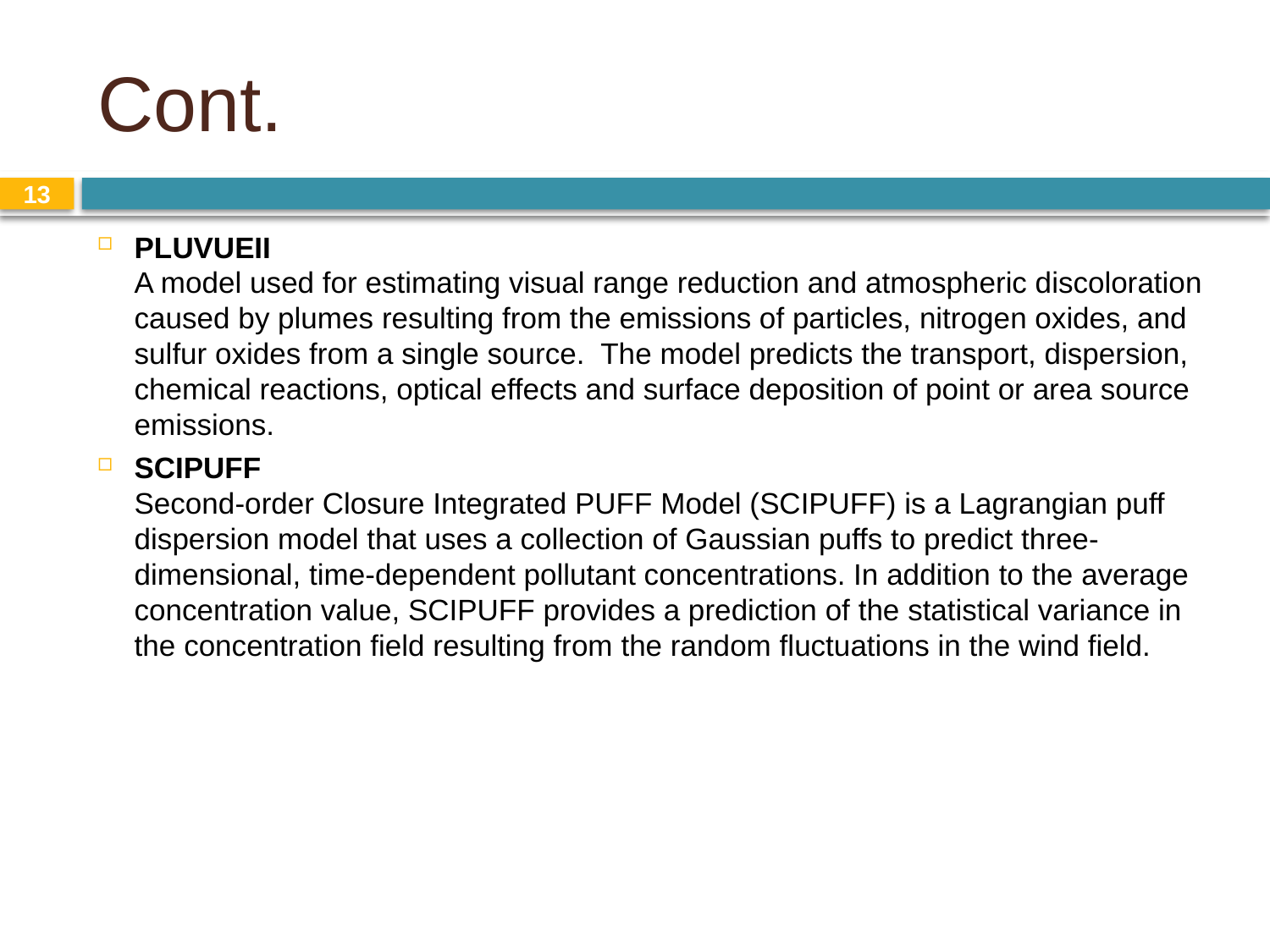

# Cont.
13
PLUVUEII
A model used for estimating visual range reduction and atmospheric discoloration caused by plumes resulting from the emissions of particles, nitrogen oxides, and sulfur oxides from a single source.  The model predicts the transport, dispersion, chemical reactions, optical effects and surface deposition of point or area source emissions.
SCIPUFF
Second-order Closure Integrated PUFF Model (SCIPUFF) is a Lagrangian puff dispersion model that uses a collection of Gaussian puffs to predict three-dimensional, time-dependent pollutant concentrations. In addition to the average concentration value, SCIPUFF provides a prediction of the statistical variance in the concentration field resulting from the random fluctuations in the wind field.